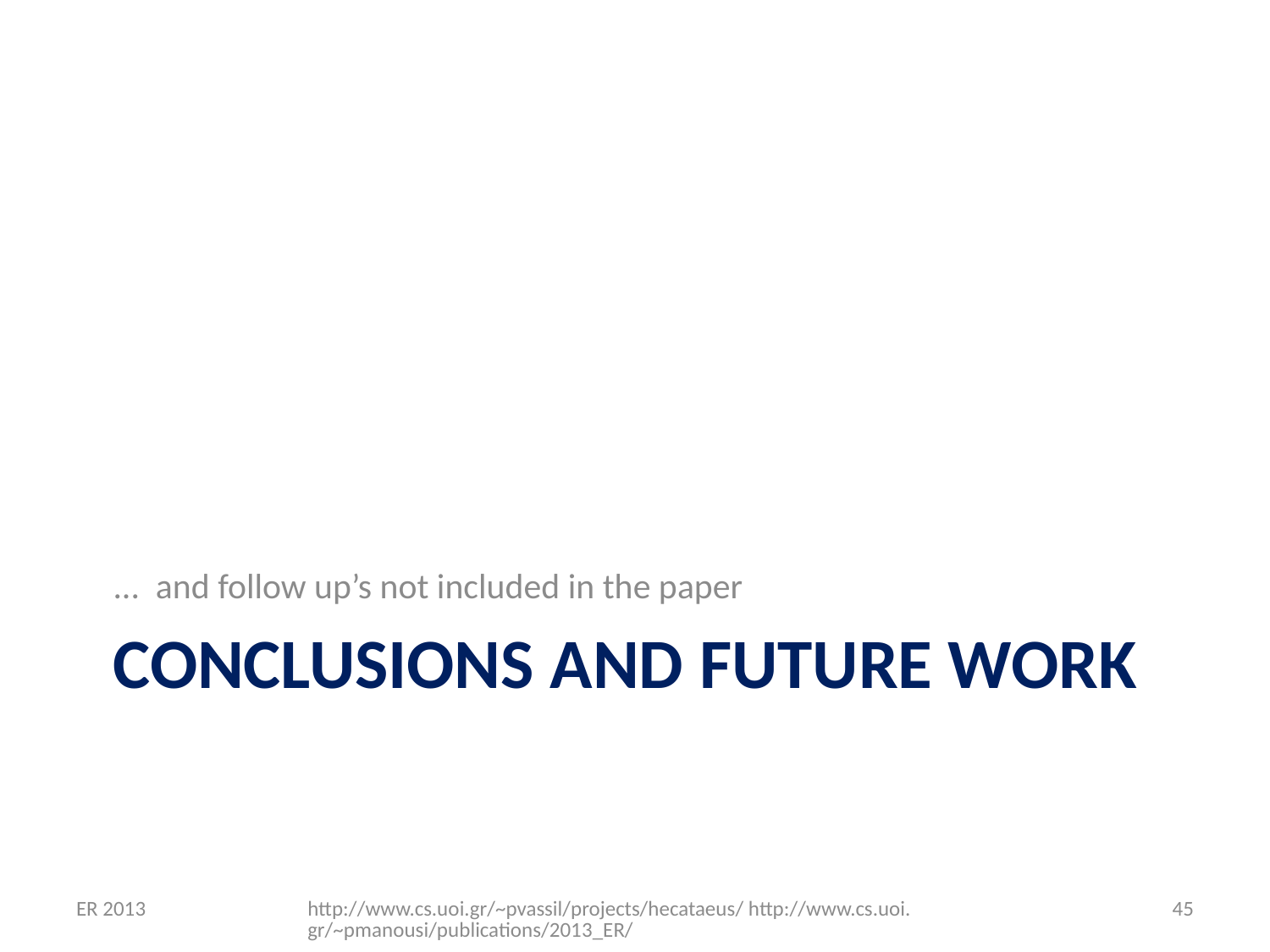

...  and follow up’s not included in the paper
# Conclusions and future work
ER 2013
http://www.cs.uoi.gr/~pvassil/projects/hecataeus/ http://www.cs.uoi.gr/~pmanousi/publications/2013_ER/
45